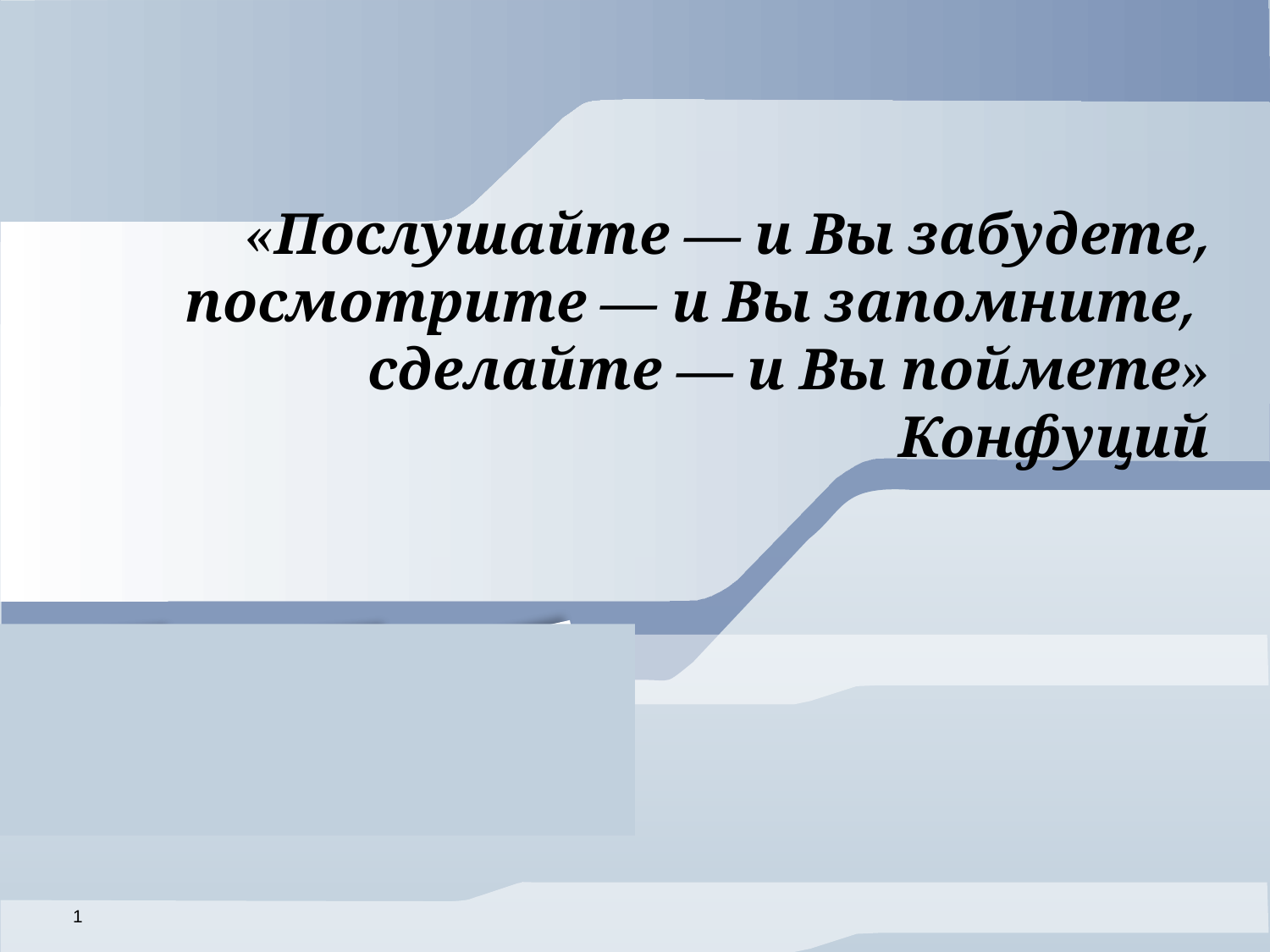

# «Послушайте — и Вы забудете, посмотрите — и Вы запомните, сделайте — и Вы поймете» Конфуций

1